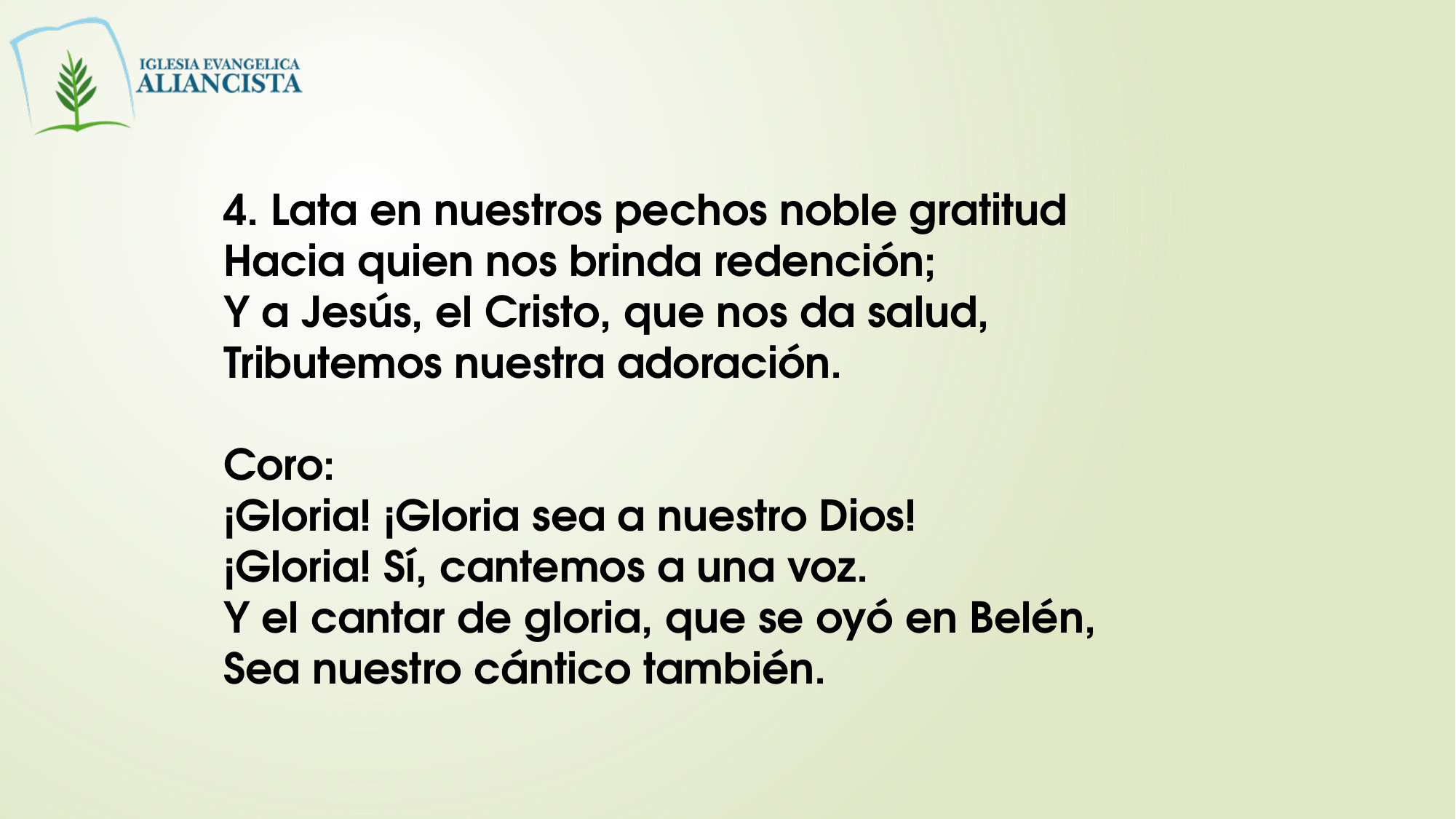

4. Lata en nuestros pechos noble gratitud
Hacia quien nos brinda redención;
Y a Jesús, el Cristo, que nos da salud,
Tributemos nuestra adoración.

Coro:
¡Gloria! ¡Gloria sea a nuestro Dios!
¡Gloria! Sí, cantemos a una voz.
Y el cantar de gloria, que se oyó en Belén,
Sea nuestro cántico también.